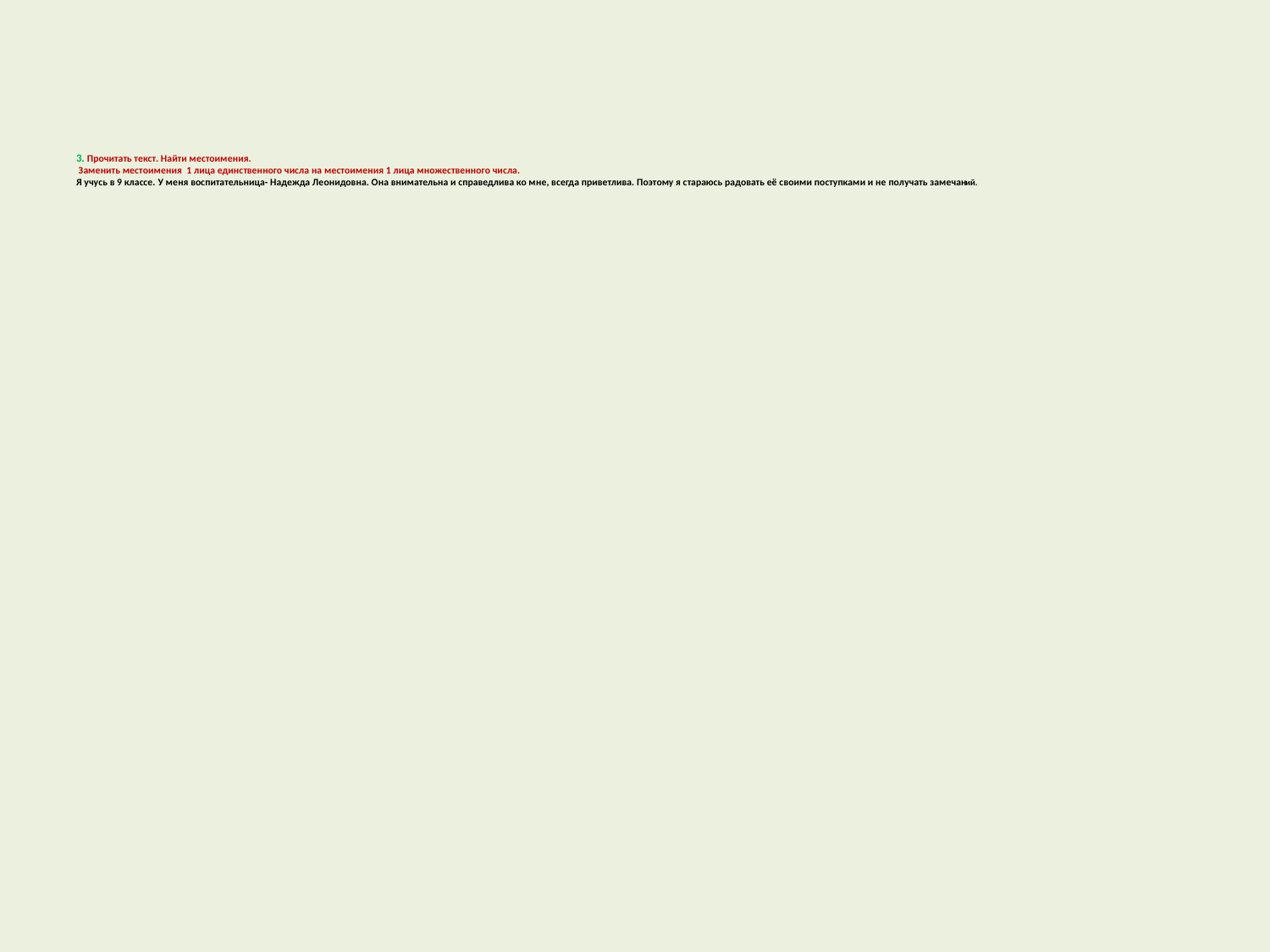

# 3. Прочитать текст. Найти местоимения. Заменить местоимения  1 лица единственного числа на местоимения 1 лица множественного числа. Я учусь в 9 классе. У меня воспитательница- Надежда Леонидовна. Она внимательна и справедлива ко мне, всегда приветлива. Поэтому я стараюсь радовать её своими поступками и не получать замечаний.